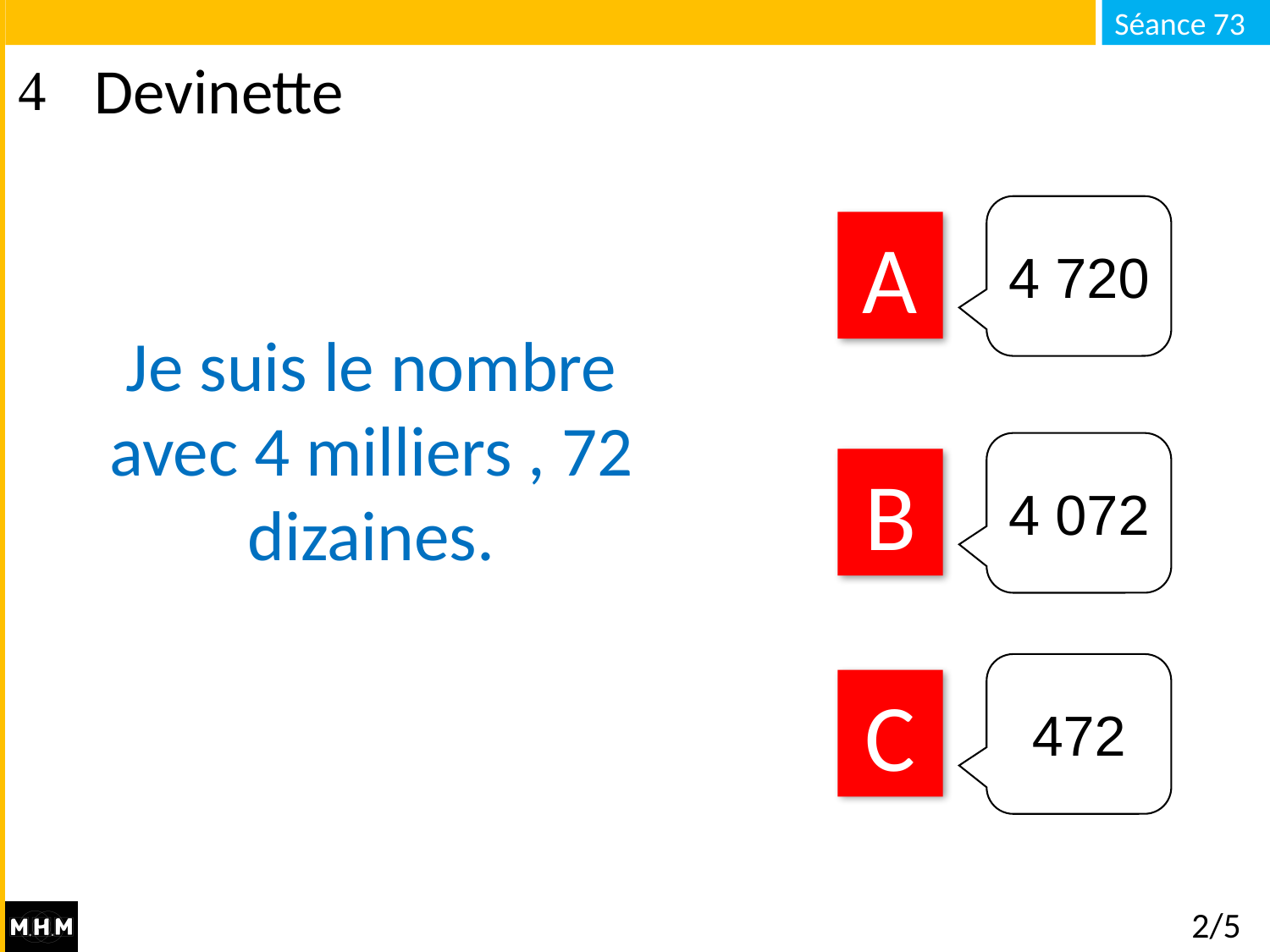

# Devinette
4 720
A
Je suis le nombre avec 4 milliers , 72 dizaines.
4 072
B
472
C
2/5